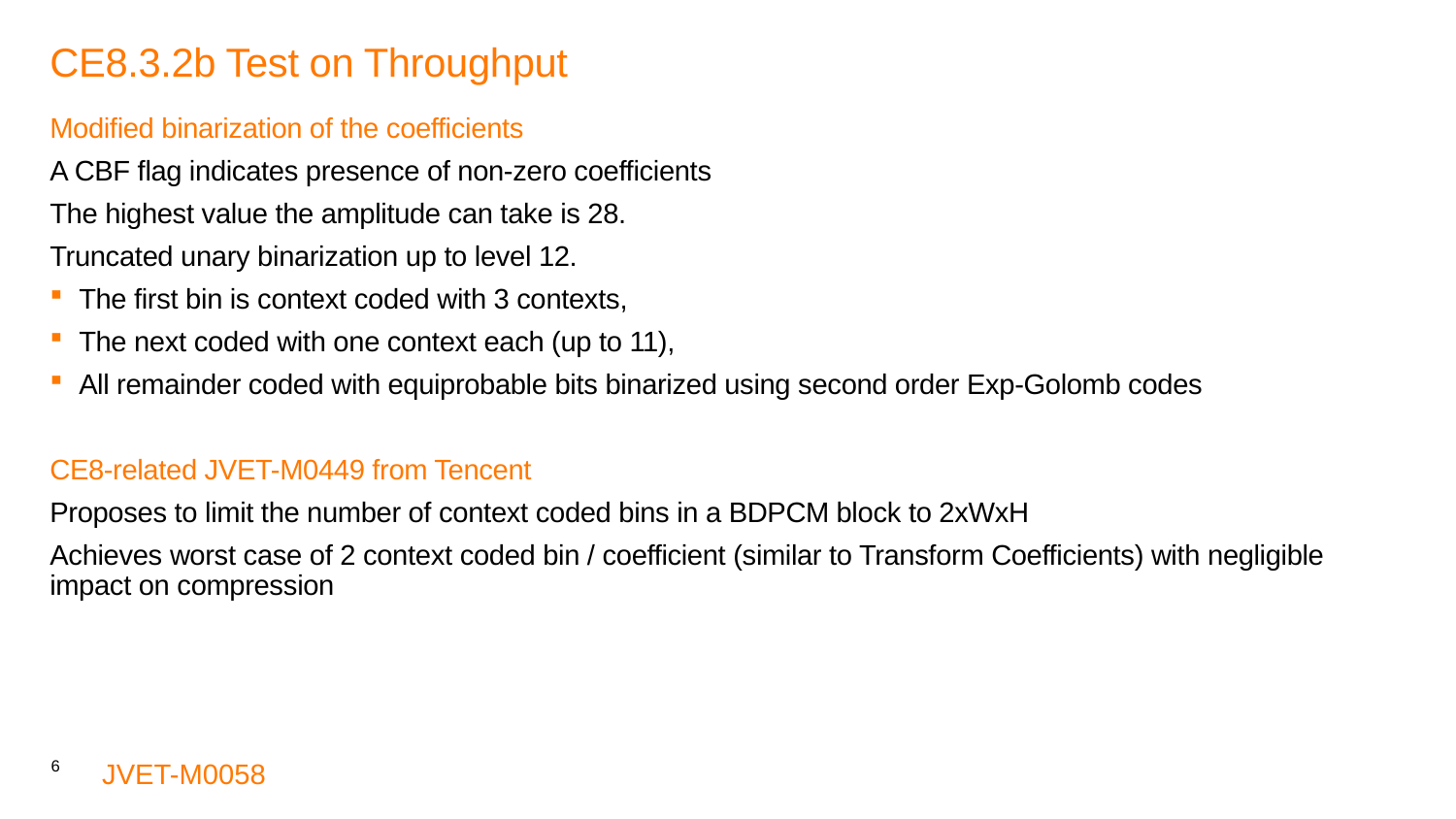

# CE8.3.2b Test on Throughput
Modified binarization of the coefficients
A CBF flag indicates presence of non-zero coefficients
The highest value the amplitude can take is 28.
Truncated unary binarization up to level 12.
The first bin is context coded with 3 contexts,
The next coded with one context each (up to 11),
All remainder coded with equiprobable bits binarized using second order Exp-Golomb codes

CE8-related JVET-M0449 from Tencent
Proposes to limit the number of context coded bins in a BDPCM block to 2xWxH
Achieves worst case of 2 context coded bin / coefficient (similar to Transform Coefficients) with negligible impact on compression